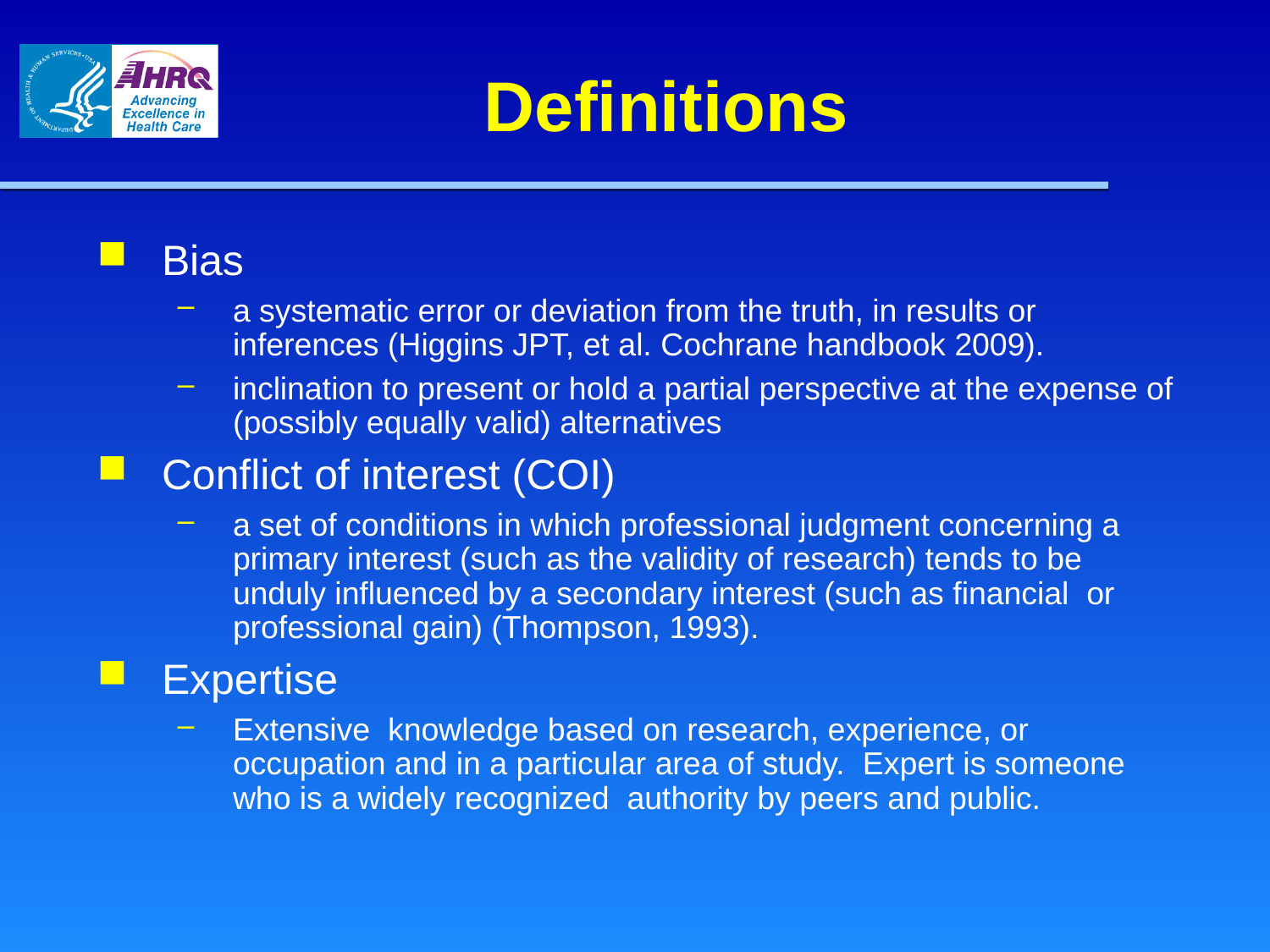

# Definitions
Bias
a systematic error or deviation from the truth, in results or inferences (Higgins JPT, et al. Cochrane handbook 2009).
inclination to present or hold a partial perspective at the expense of (possibly equally valid) alternatives
Conflict of interest (COI)
a set of conditions in which professional judgment concerning a primary interest (such as the validity of research) tends to be unduly influenced by a secondary interest (such as financial  or professional gain) (Thompson, 1993).
Expertise
Extensive  knowledge based on research, experience, or occupation and in a particular area of study.  Expert is someone who is a widely recognized  authority by peers and public.